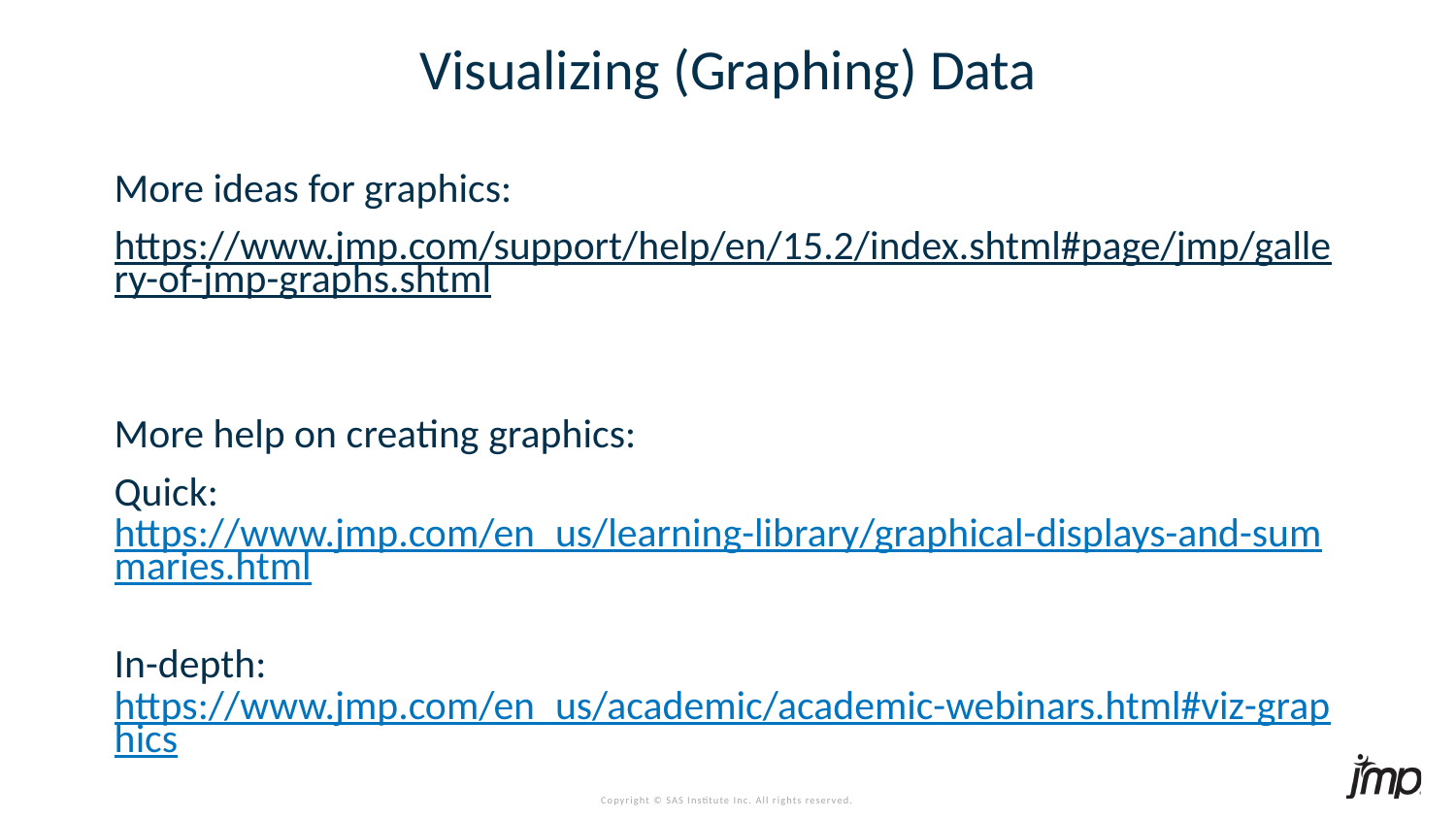

# Visualizing (Graphing) Data

More ideas for graphics:
https://www.jmp.com/support/help/en/15.2/index.shtml#page/jmp/gallery-of-jmp-graphs.shtml

More help on creating graphics:
Quick: https://www.jmp.com/en_us/learning-library/graphical-displays-and-summaries.html
In-depth: https://www.jmp.com/en_us/academic/academic-webinars.html#viz-graphics